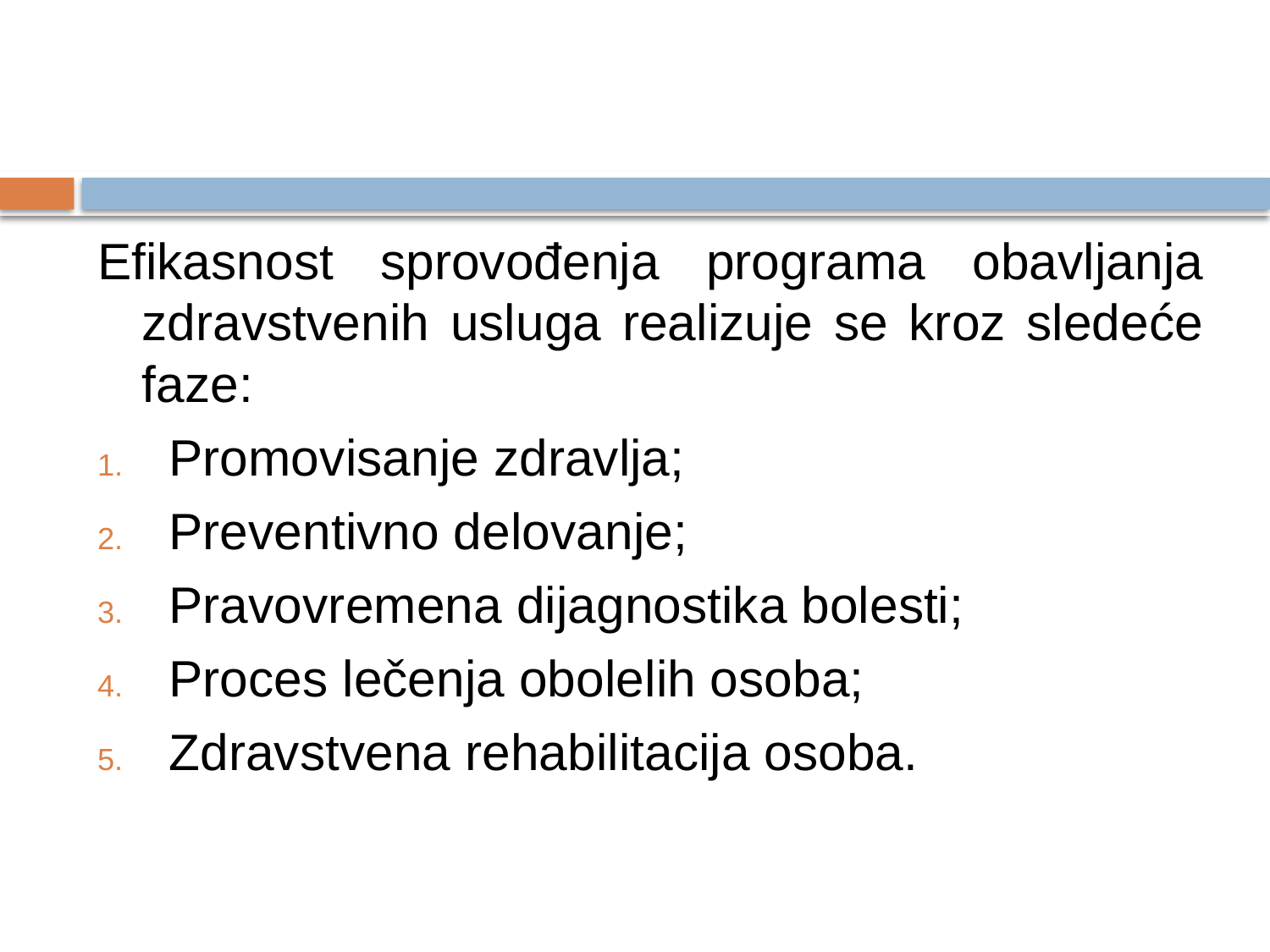

#
Efikasnost sprovođenja programa obavljanja zdravstvenih usluga realizuje se kroz sledeće faze:
Promovisanje zdravlja;
Preventivno delovanje;
Pravovremena dijagnostika bolesti;
Proces lečenja obolelih osoba;
Zdravstvena rehabilitacija osoba.